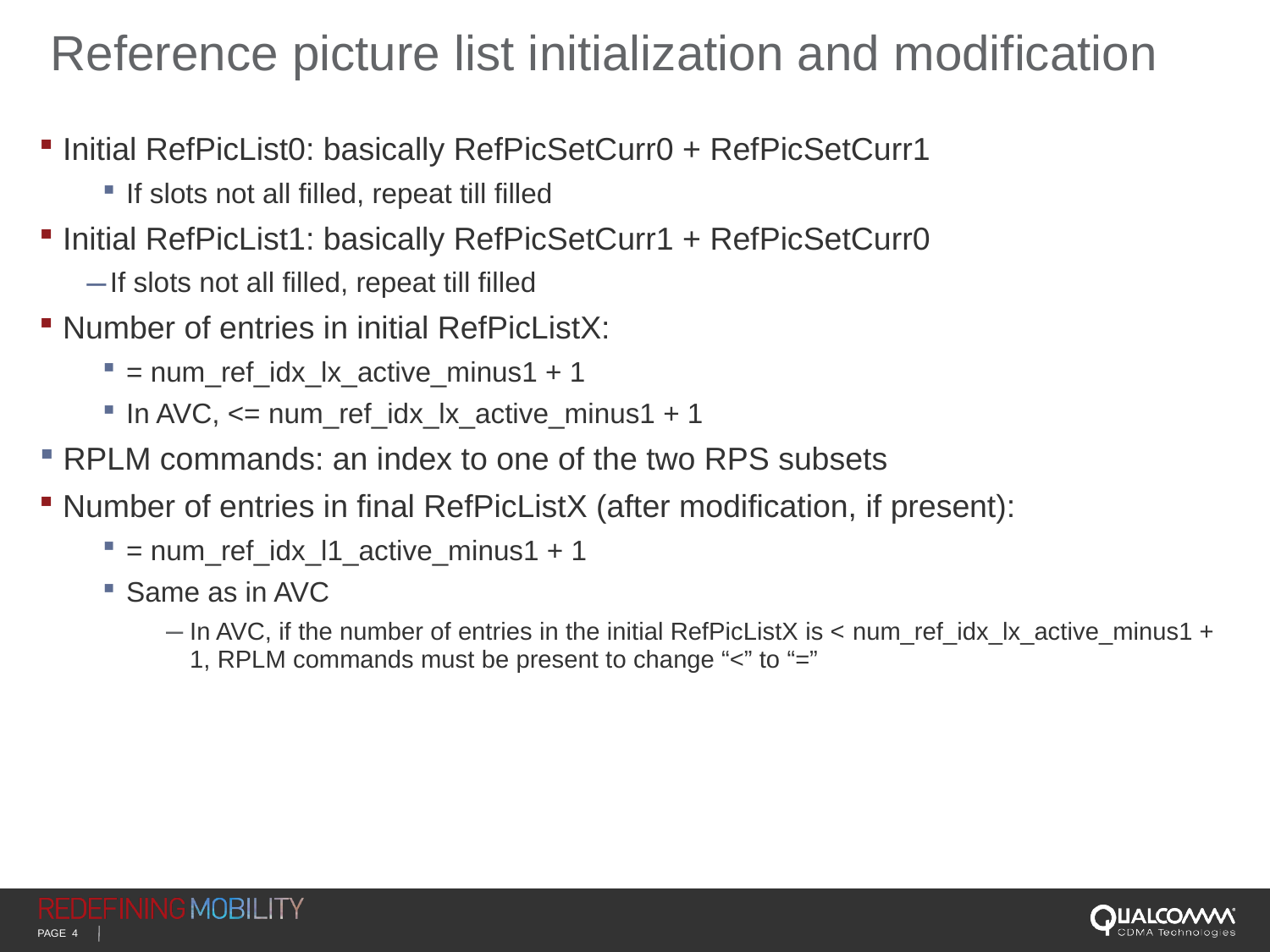

# Reference picture list initialization and modification
Initial RefPicList0: basically RefPicSetCurr0 + RefPicSetCurr1
If slots not all filled, repeat till filled
Initial RefPicList1: basically RefPicSetCurr1 + RefPicSetCurr0
If slots not all filled, repeat till filled
Number of entries in initial RefPicListX:
= num_ref_idx_lx_active_minus1 + 1
In AVC, <= num_ref_idx_lx_active_minus1 + 1
RPLM commands: an index to one of the two RPS subsets
Number of entries in final RefPicListX (after modification, if present):
= num_ref_idx_l1_active_minus1 + 1
Same as in AVC
In AVC, if the number of entries in the initial RefPicListX is < num_ref_idx_lx_active_minus1 + 1, RPLM commands must be present to change “<” to “=”